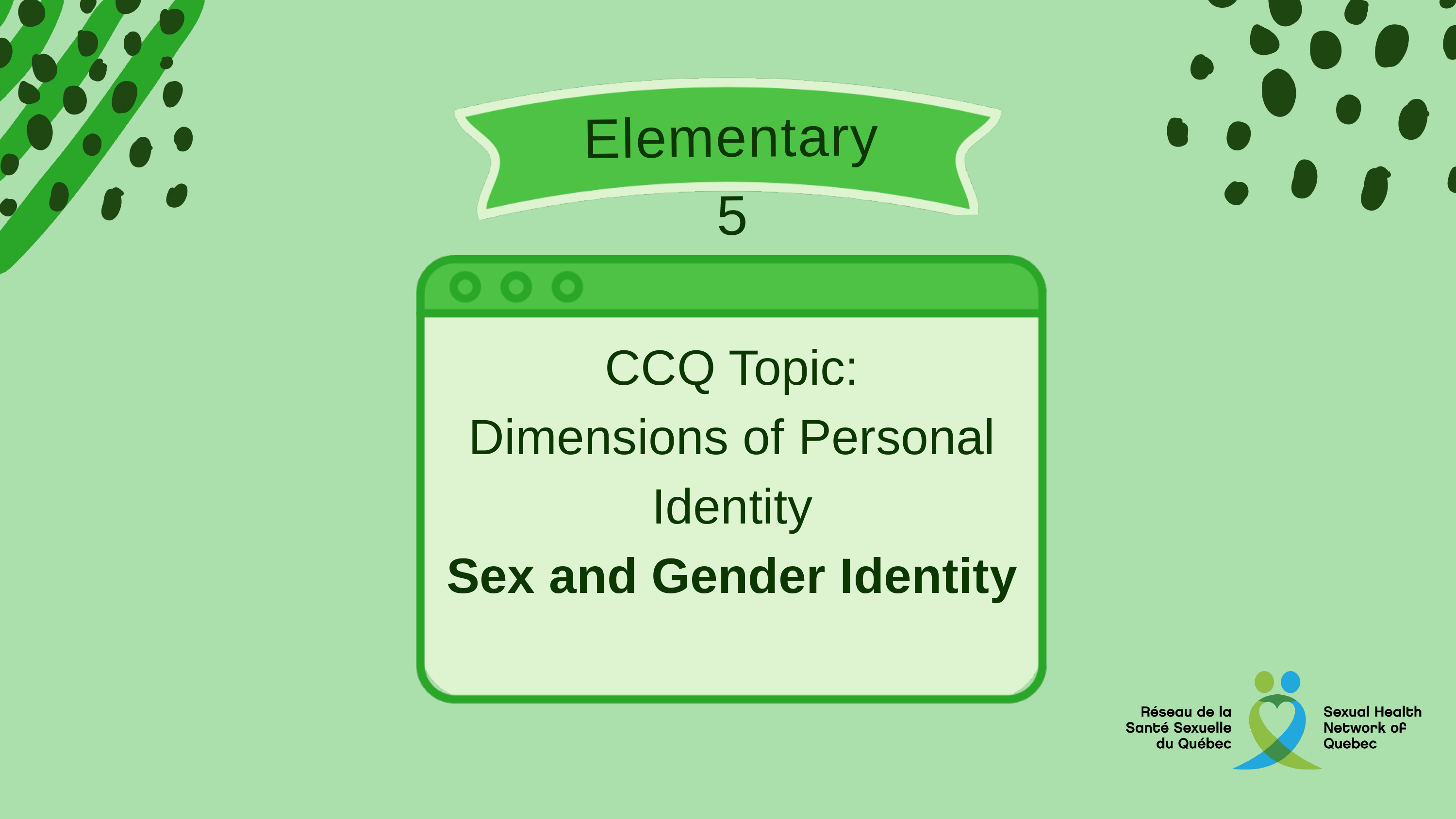

Elementary 5

CCQ Topic:
Dimensions of Personal Identity
Sex and Gender Identity